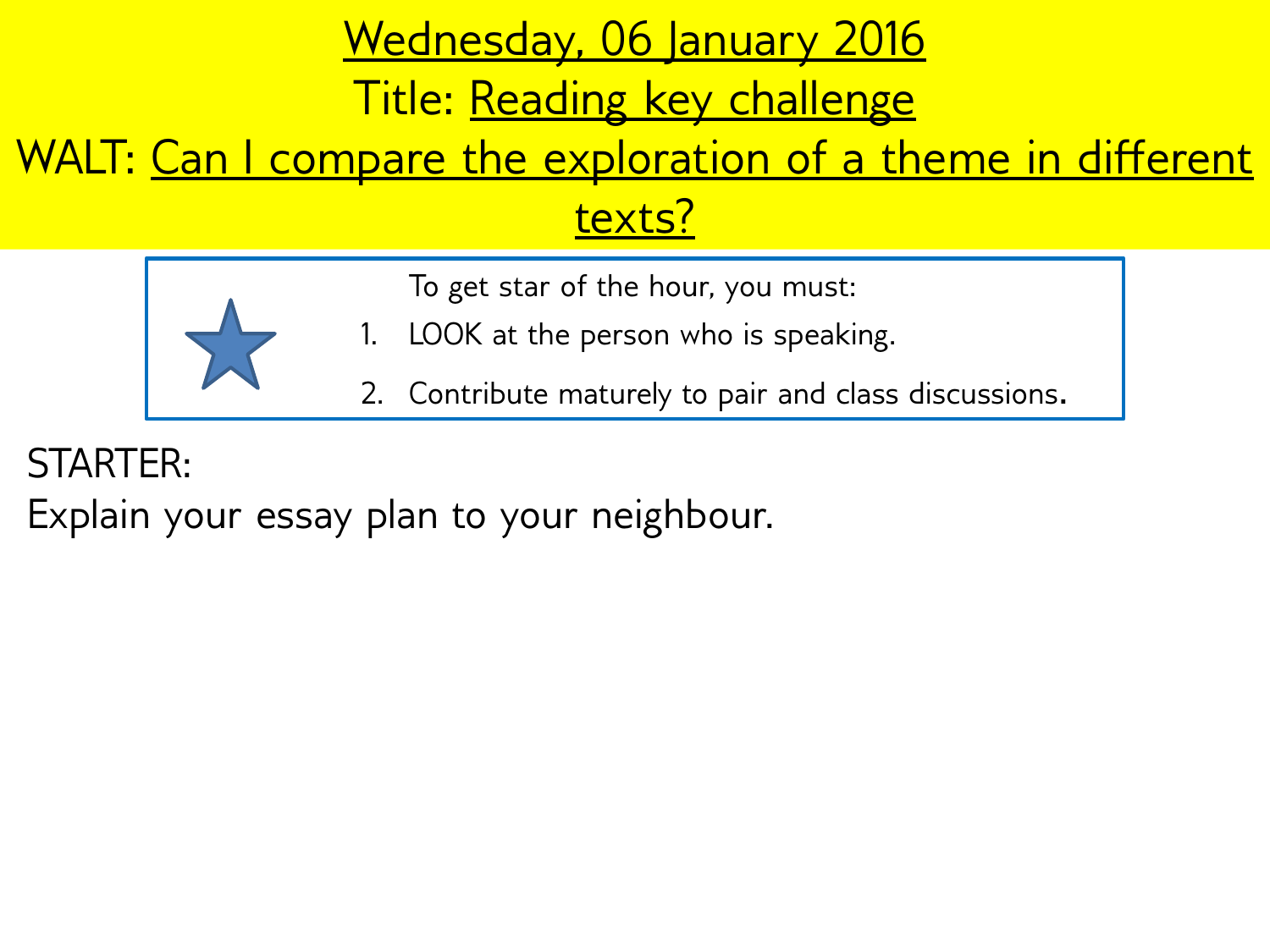

Wednesday, 06 January 2016
Title: Reading key challenge
WALT: Can I compare the exploration of a theme in different texts?
To get star of the hour, you must:
LOOK at the person who is speaking.
Contribute maturely to pair and class discussions.

STARTER:
Explain your essay plan to your neighbour.